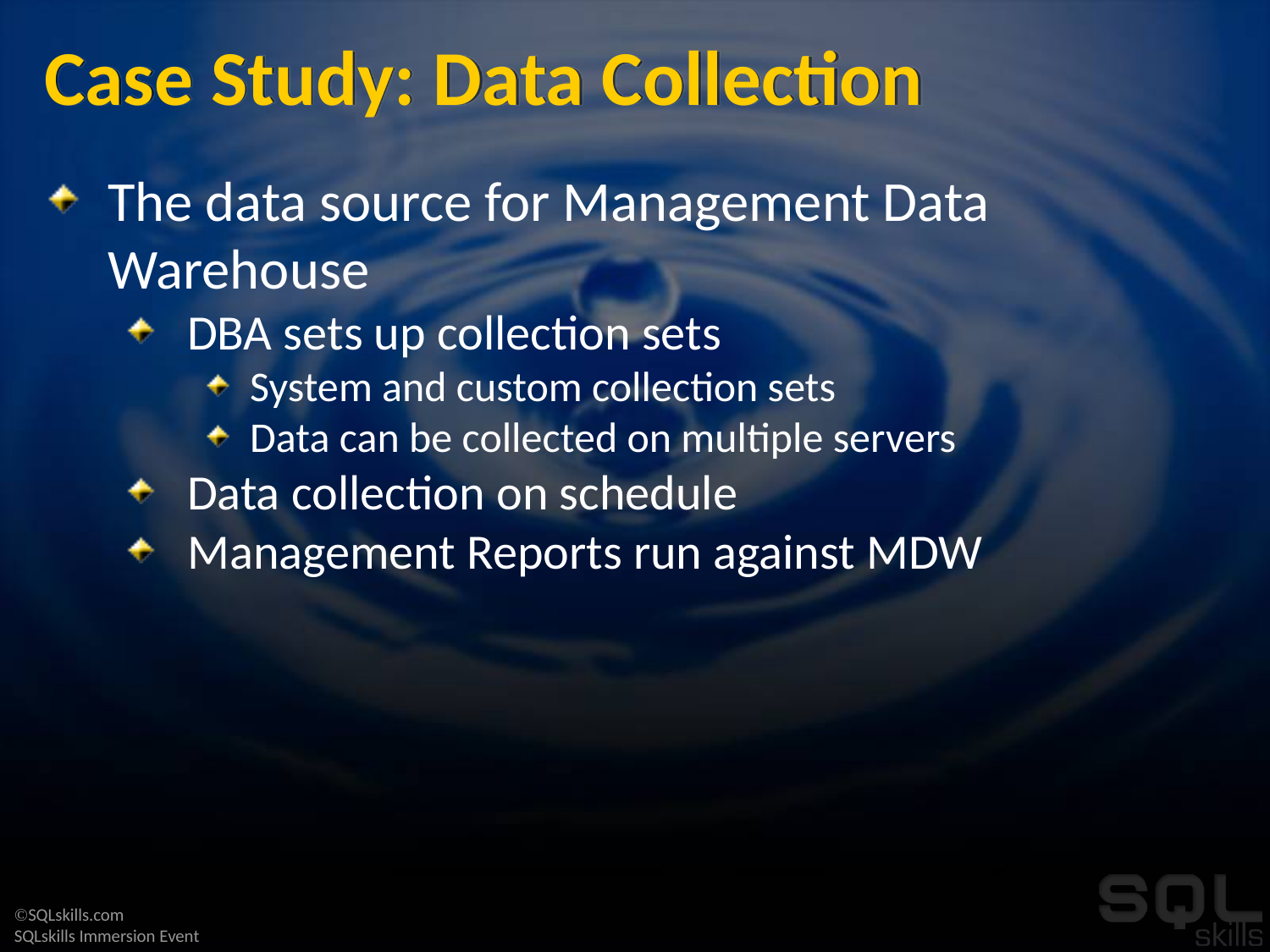

# Case Study: Data Collection
The data source for Management Data Warehouse
DBA sets up collection sets
System and custom collection sets
Data can be collected on multiple servers
Data collection on schedule
Management Reports run against MDW